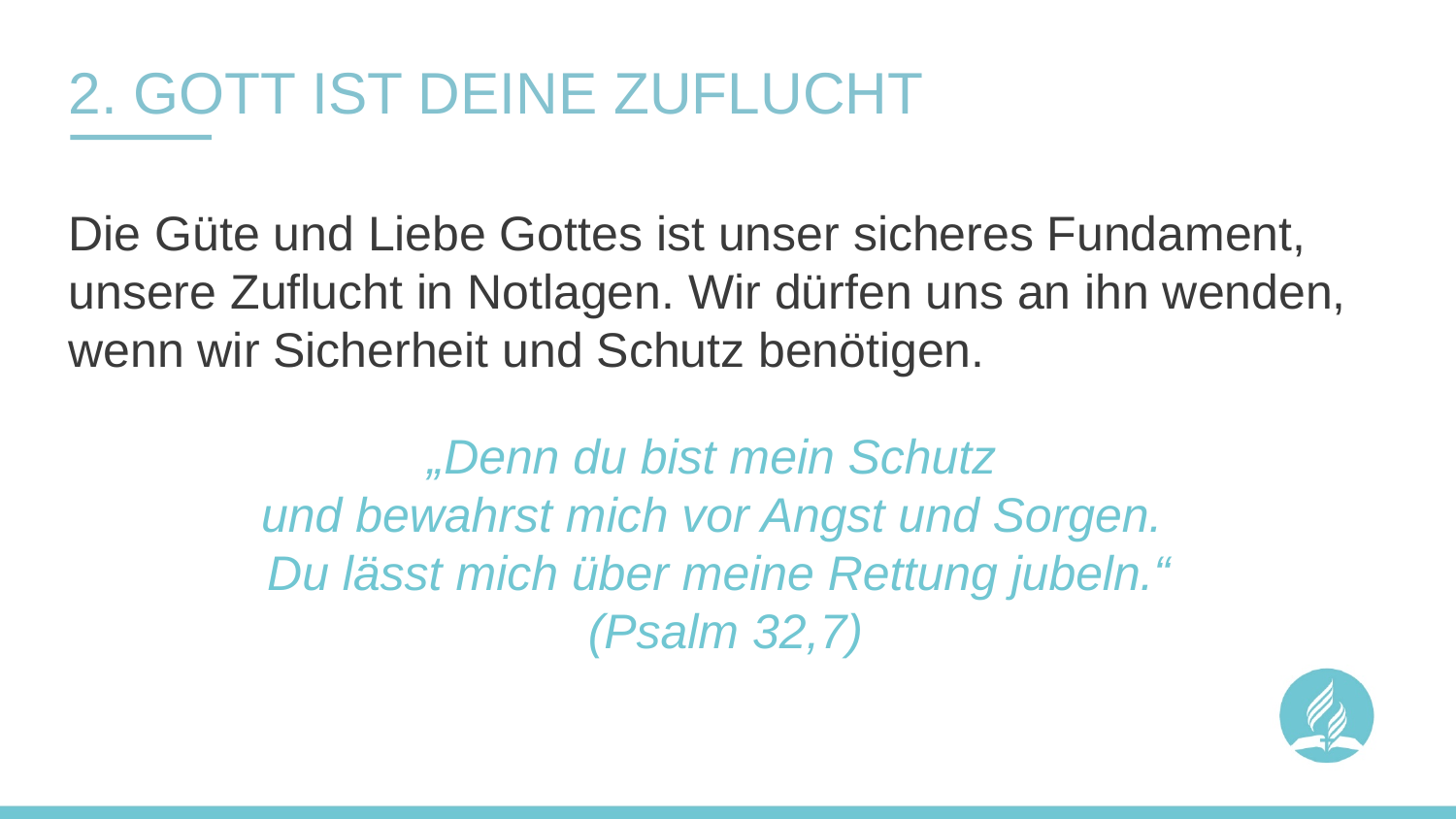

# 2. GOTT IST DEINE ZUFLUCHT
Die Güte und Liebe Gottes ist unser sicheres Fundament, unsere Zuflucht in Notlagen. Wir dürfen uns an ihn wenden, wenn wir Sicherheit und Schutz benötigen.

„Denn du bist mein Schutz
und bewahrst mich vor Angst und Sorgen.
Du lässt mich über meine Rettung jubeln.“
 (Psalm 32,7)